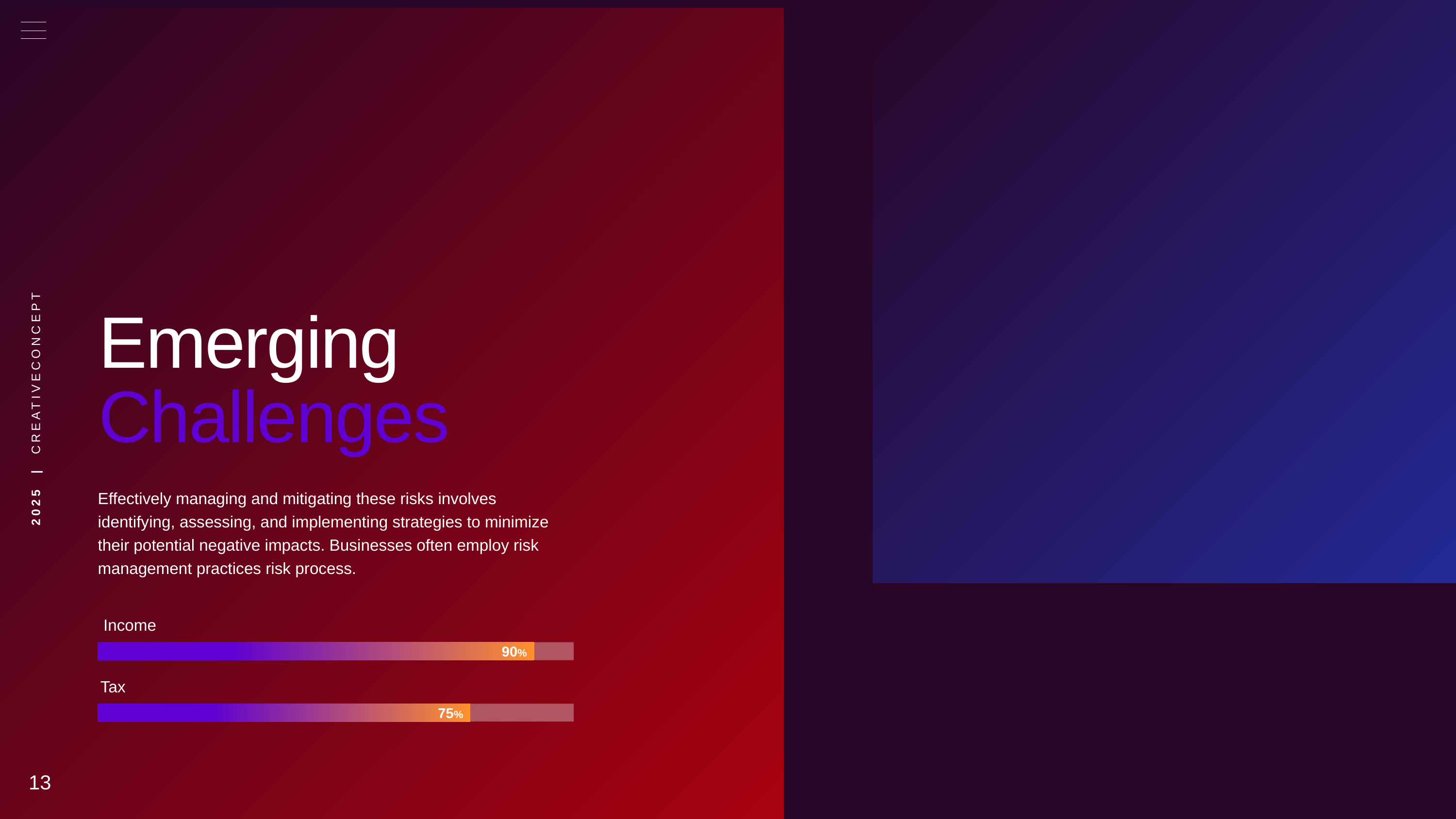

Emerging Challenges
Effectively managing and mitigating these risks involves identifying, assessing, and implementing strategies to minimize their potential negative impacts. Businesses often employ risk management practices risk process.
Income
90%

Tax
75%